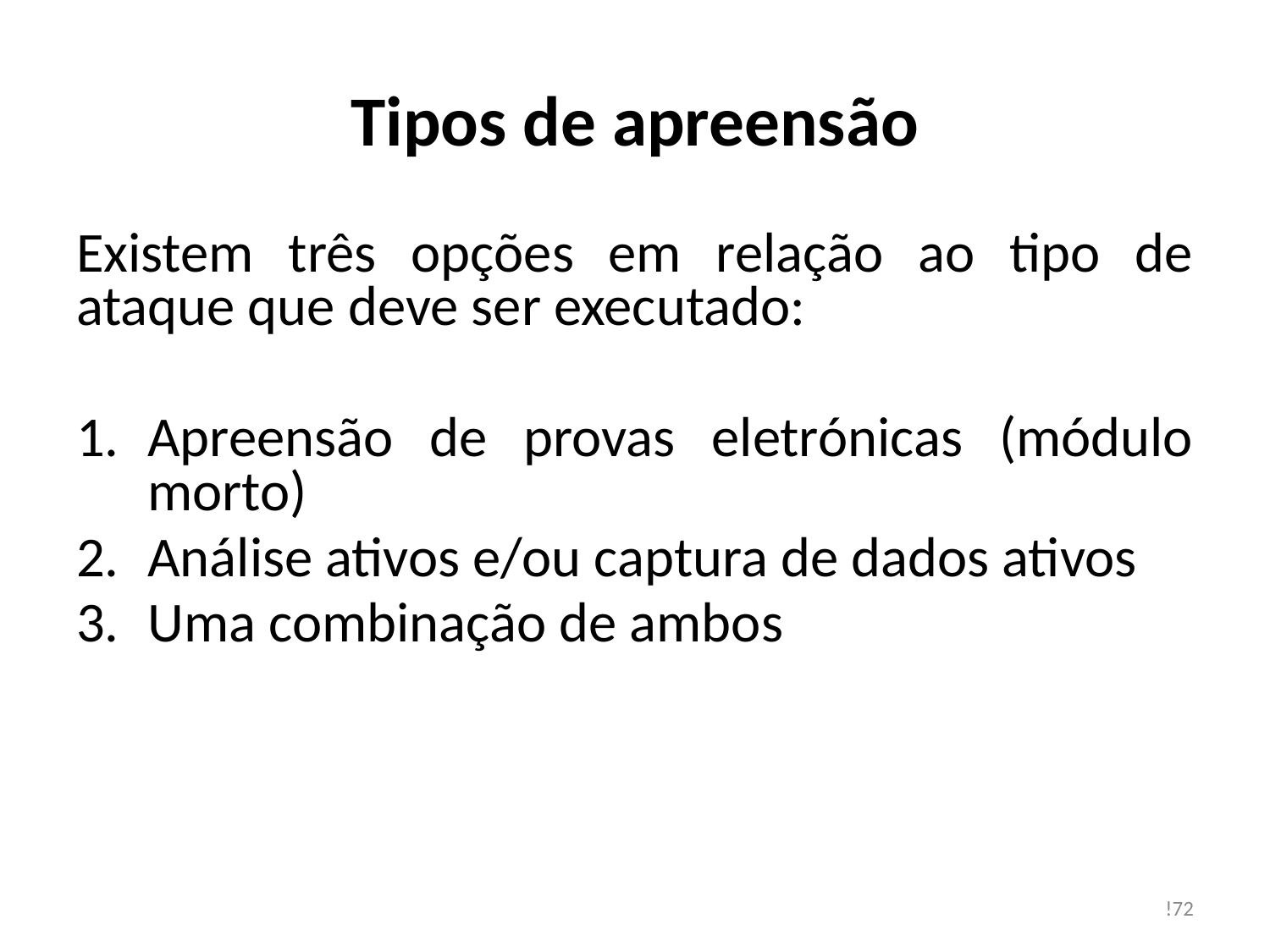

# Tipos de apreensão
Existem três opções em relação ao tipo de ataque que deve ser executado:

Apreensão de provas eletrónicas (módulo morto)
Análise ativos e/ou captura de dados ativos
Uma combinação de ambos

!72